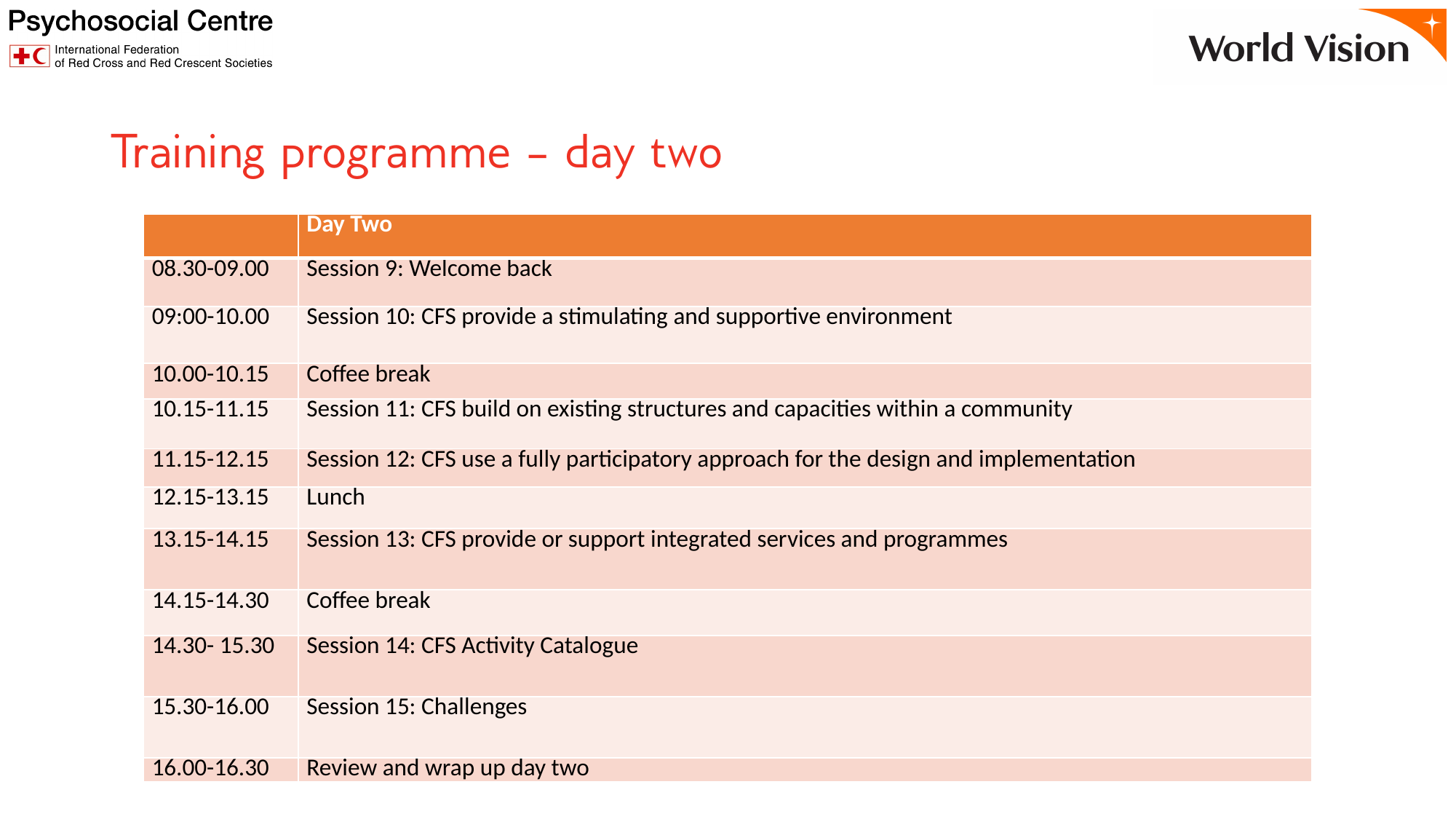

# Training programme – day two
|  | Day Two |
| --- | --- |
| 08.30-09.00 | Session 9: Welcome back |
| 09:00-10.00 | Session 10: CFS provide a stimulating and supportive environment |
| 10.00-10.15 | Coffee break |
| 10.15-11.15 | Session 11: CFS build on existing structures and capacities within a community |
| 11.15-12.15 | Session 12: CFS use a fully participatory approach for the design and implementation |
| 12.15-13.15 | Lunch |
| 13.15-14.15 | Session 13: CFS provide or support integrated services and programmes |
| 14.15-14.30 | Coffee break |
| 14.30- 15.30 | Session 14: CFS Activity Catalogue |
| 15.30-16.00 | Session 15: Challenges |
| 16.00-16.30 | Review and wrap up day two |